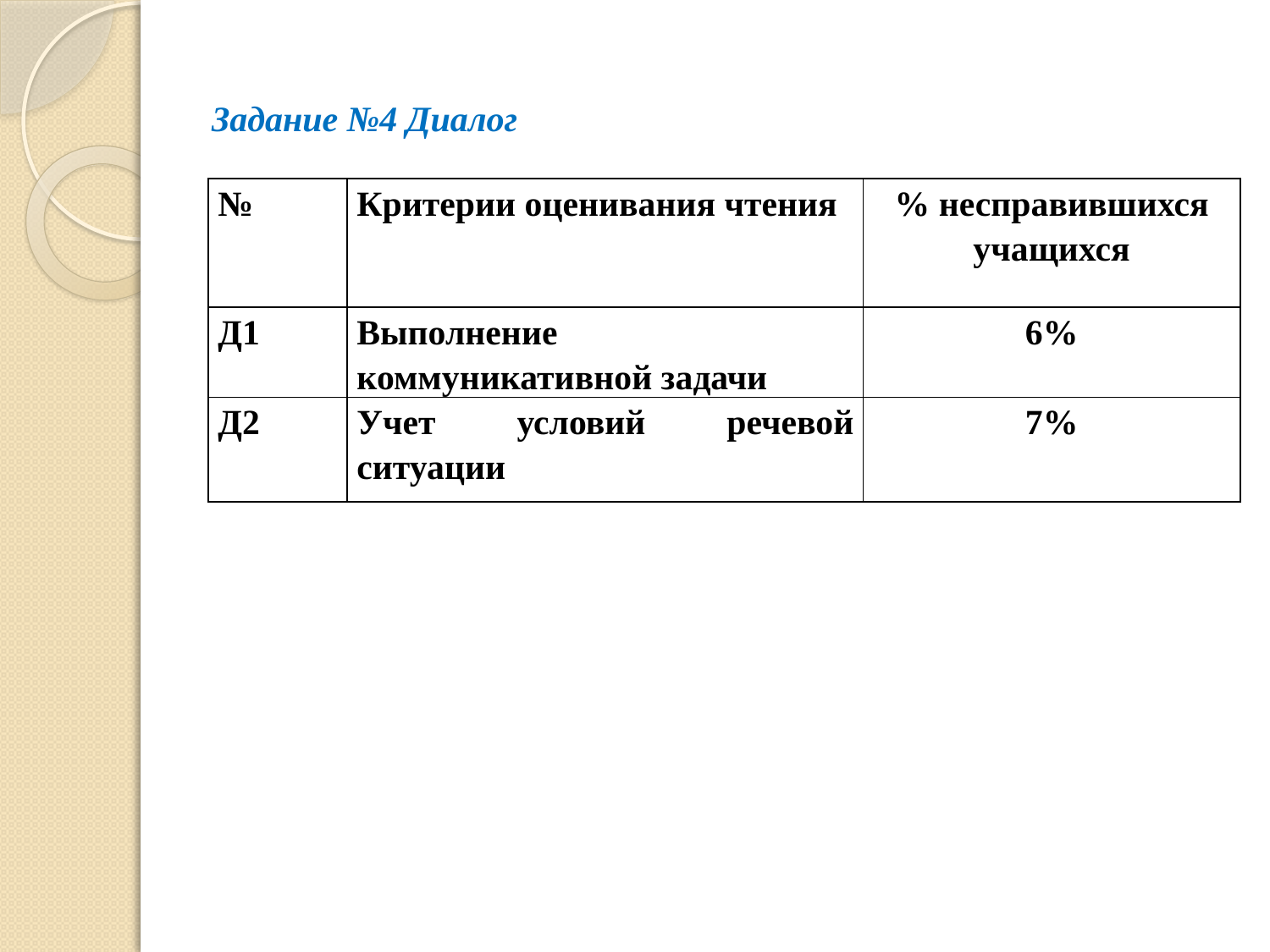

# Задание №4 Диалог
| № | Критерии оценивания чтения | % несправившихся учащихся |
| --- | --- | --- |
| Д1 | Выполнение коммуникативной задачи | 6% |
| Д2 | Учет условий речевой ситуации | 7% |